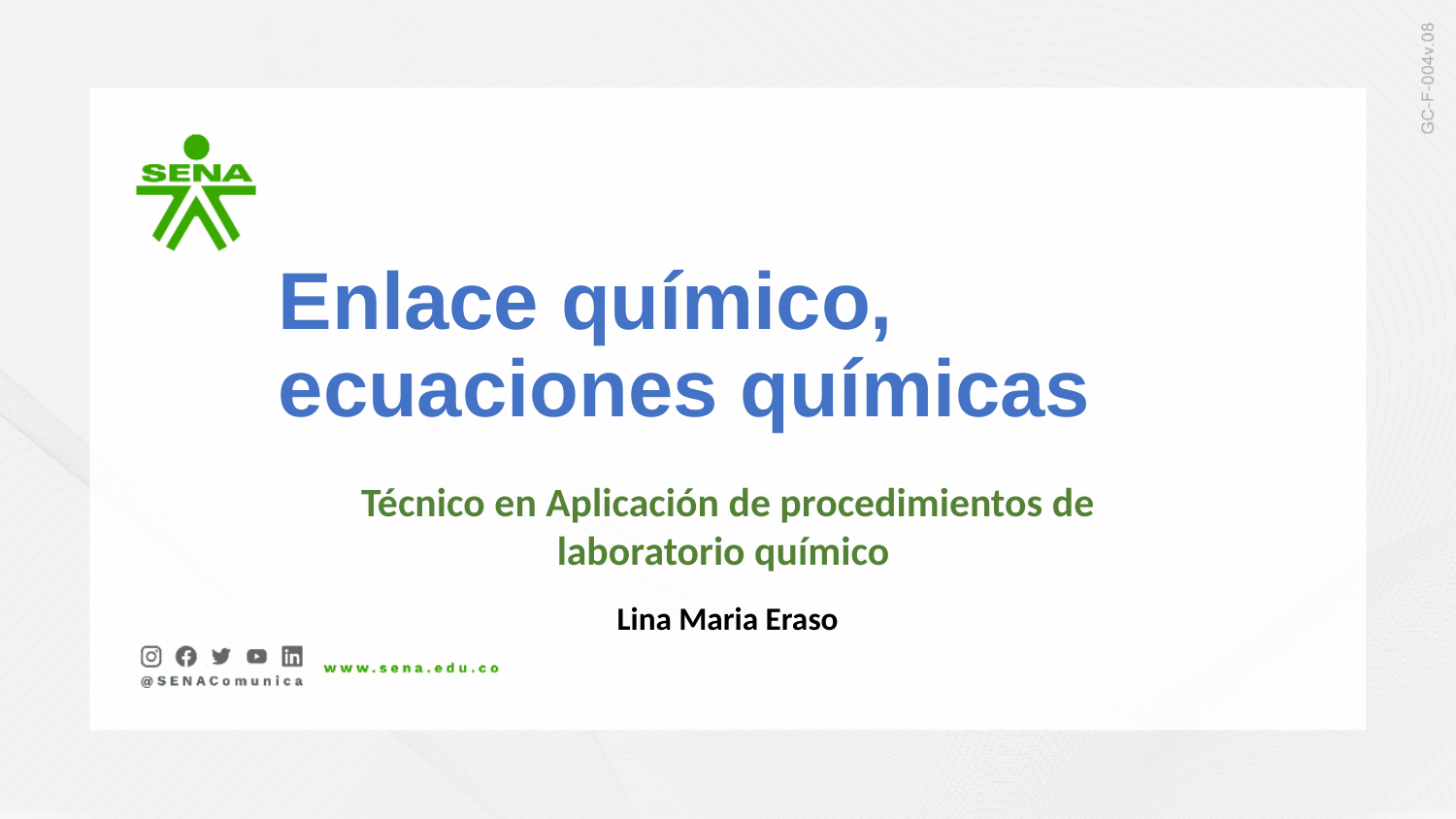

Enlace químico, ecuaciones químicas
Técnico en Aplicación de procedimientos de laboratorio químico
Lina Maria Eraso